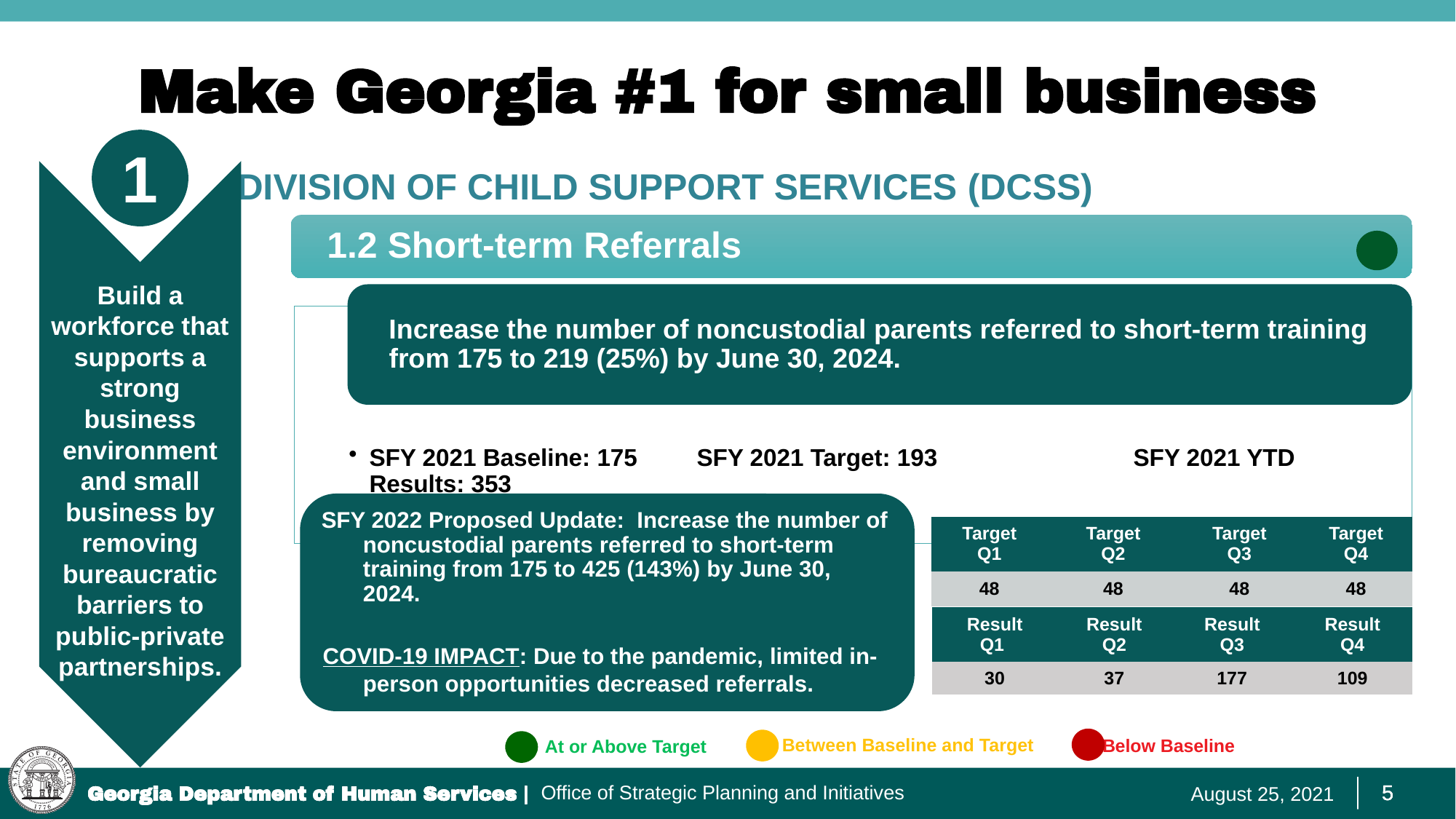

# Make Georgia #1 for small business

1

Build a workforce that supports a strong business environment and small business by removing bureaucratic barriers to public-private partnerships.
Division of Child Support Services (DCSS)

1.2 Short-term Referrals

SFY 2021 Baseline: 175	SFY 2021 Target: 193		SFY 2021 YTD Results: 353
Increase the number of noncustodial parents referred to short-term training from 175 to 219 (25%) by June 30, 2024.
Build a workforce that supports a strong business environment and small business by removing bureaucratic barriers to public-private partnerships.

SFY 2022 Proposed Update:  Increase the number of noncustodial parents referred to short-term training from 175 to 425 (143%) by June 30, 2024.

COVID-19 IMPACT: Due to the pandemic, limited in-person opportunities decreased referrals.
| Target Q1 | Target Q2 | Target Q3 | Target Q4 |
| --- | --- | --- | --- |
| 48 | 48 | 48 | 48 |
| Result Q1 | Result Q2 | Result Q3 | ​Result Q4 |
| --- | --- | --- | --- |
| 30 | 37 | 177 | ​109 |
Between Baseline and Target
At or Above Target

Below Baseline
August 25, 2021
Office of Strategic Planning and Initiatives